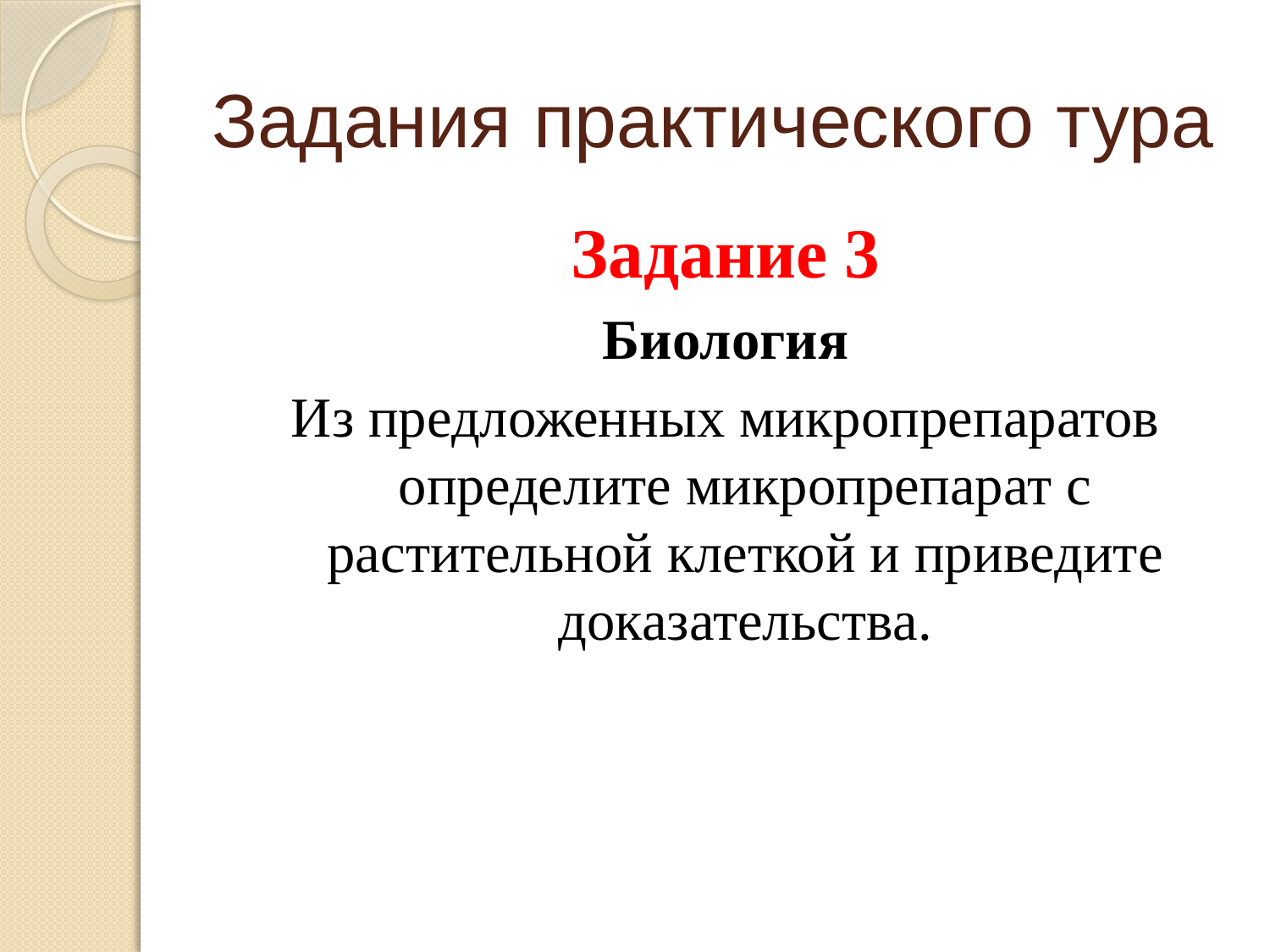

# Задания практического тура
Задание 3
Биология
Из предложенных микропрепаратов определите микропрепарат с растительной клеткой и приведите доказательства.